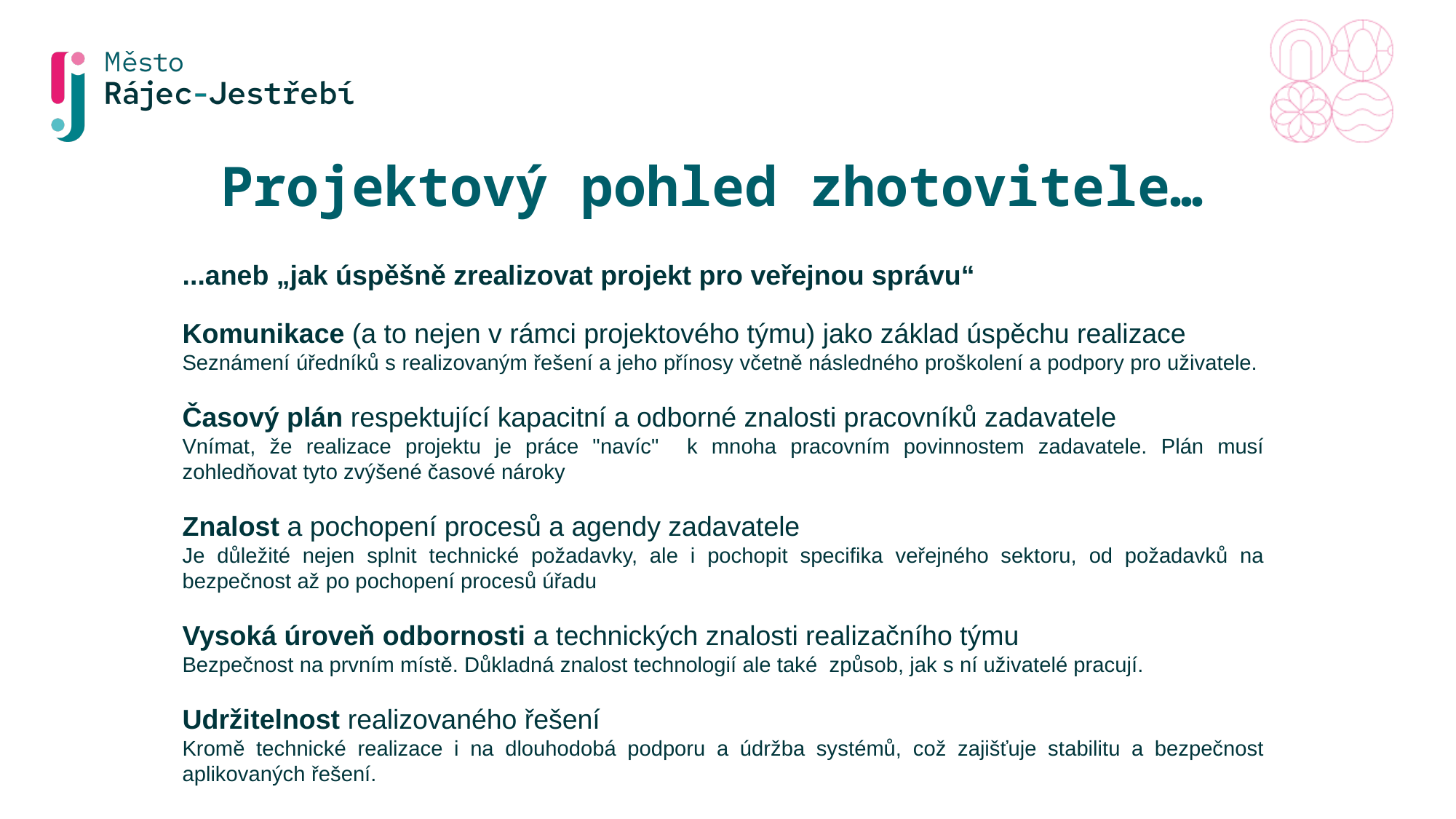

Projektový pohled zhotovitele…
...aneb „jak úspěšně zrealizovat projekt pro veřejnou správu“

Komunikace (a to nejen v rámci projektového týmu) jako základ úspěchu realizace
Seznámení úředníků s realizovaným řešení a jeho přínosy včetně následného proškolení a podpory pro uživatele.

Časový plán respektující kapacitní a odborné znalosti pracovníků zadavatele
Vnímat, že realizace projektu je práce "navíc"  k mnoha pracovním povinnostem zadavatele. Plán musí zohledňovat tyto zvýšené časové nároky

Znalost a pochopení procesů a agendy zadavatele
Je důležité nejen splnit technické požadavky, ale i pochopit specifika veřejného sektoru, od požadavků na bezpečnost až po pochopení procesů úřadu

Vysoká úroveň odbornosti a technických znalosti realizačního týmu
Bezpečnost na prvním místě. Důkladná znalost technologií ale také  způsob, jak s ní uživatelé pracují.

Udržitelnost realizovaného řešení
Kromě technické realizace i na dlouhodobá podporu a údržba systémů, což zajišťuje stabilitu a bezpečnost aplikovaných řešení.